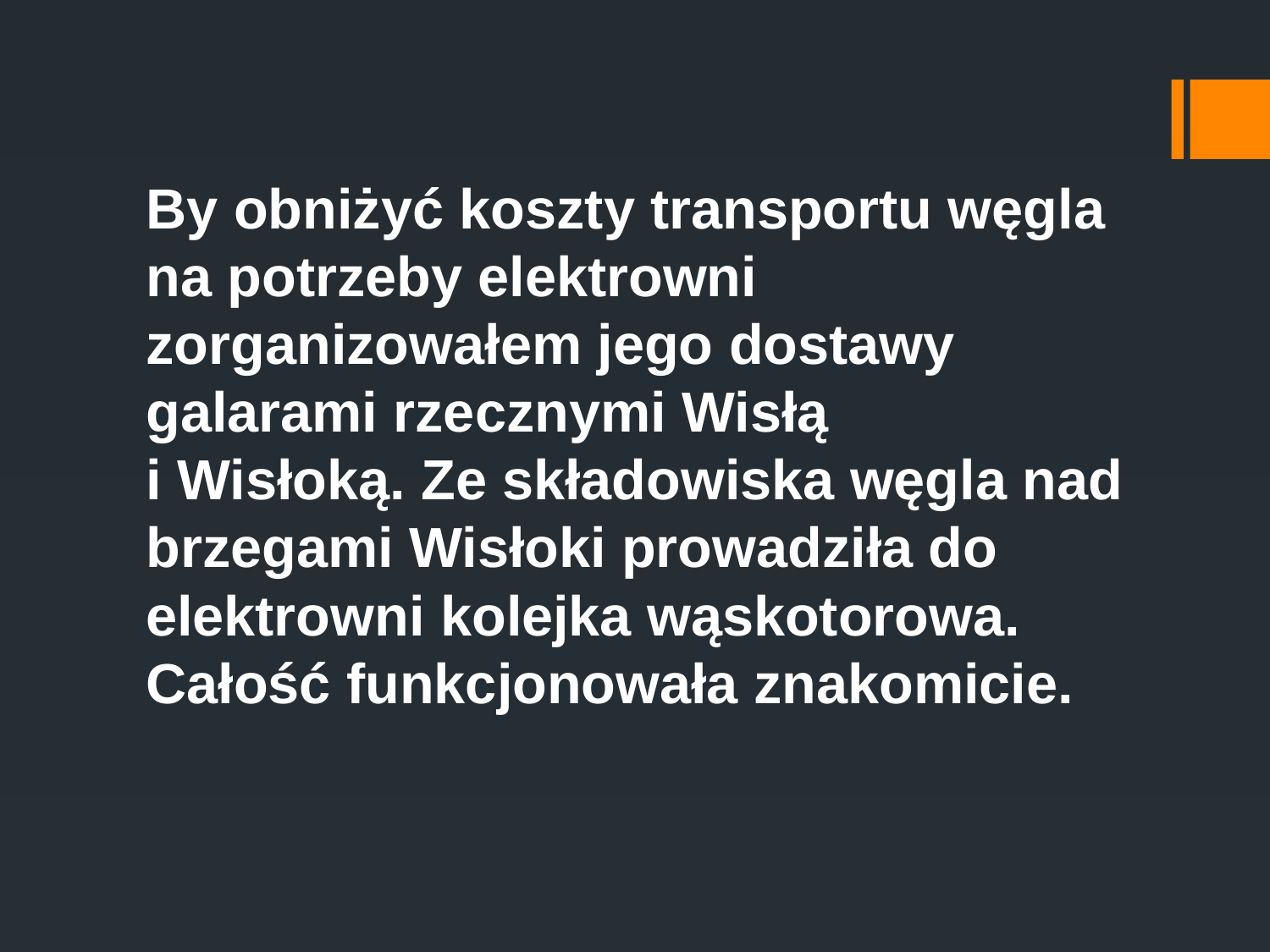

By obniżyć koszty transportu węgla na potrzeby elektrowni zorganizowałem jego dostawy galarami rzecznymi Wisłą
i Wisłoką. Ze składowiska węgla nad brzegami Wisłoki prowadziła do elektrowni kolejka wąskotorowa. Całość funkcjonowała znakomicie.